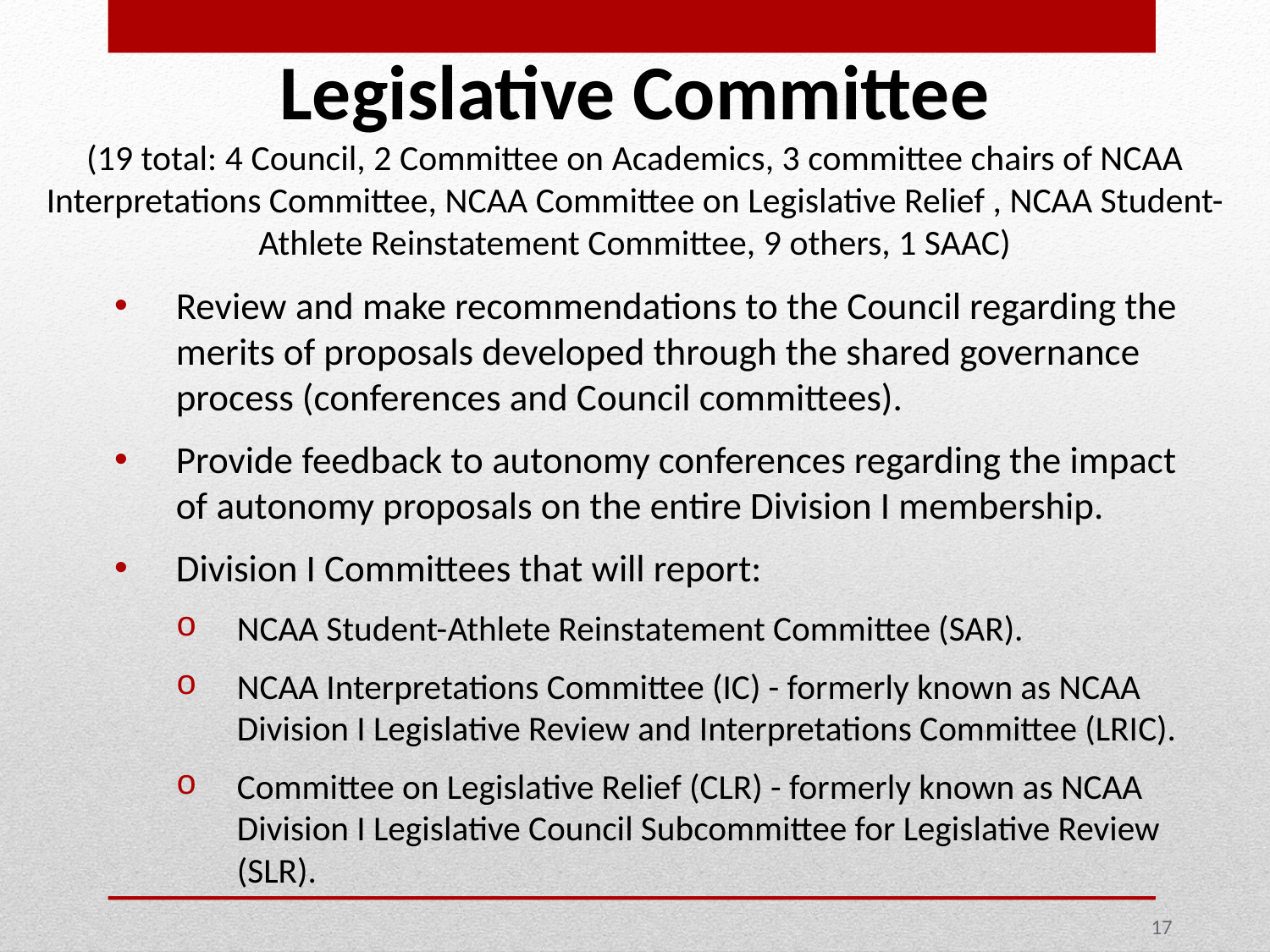

Legislative Committee
(19 total: 4 Council, 2 Committee on Academics, 3 committee chairs of NCAA Interpretations Committee, NCAA Committee on Legislative Relief , NCAA Student-Athlete Reinstatement Committee, 9 others, 1 SAAC)
Review and make recommendations to the Council regarding the merits of proposals developed through the shared governance process (conferences and Council committees).
Provide feedback to autonomy conferences regarding the impact of autonomy proposals on the entire Division I membership.
Division I Committees that will report:
NCAA Student-Athlete Reinstatement Committee (SAR).
NCAA Interpretations Committee (IC) - formerly known as NCAA Division I Legislative Review and Interpretations Committee (LRIC).
Committee on Legislative Relief (CLR) - formerly known as NCAA Division I Legislative Council Subcommittee for Legislative Review (SLR).
17